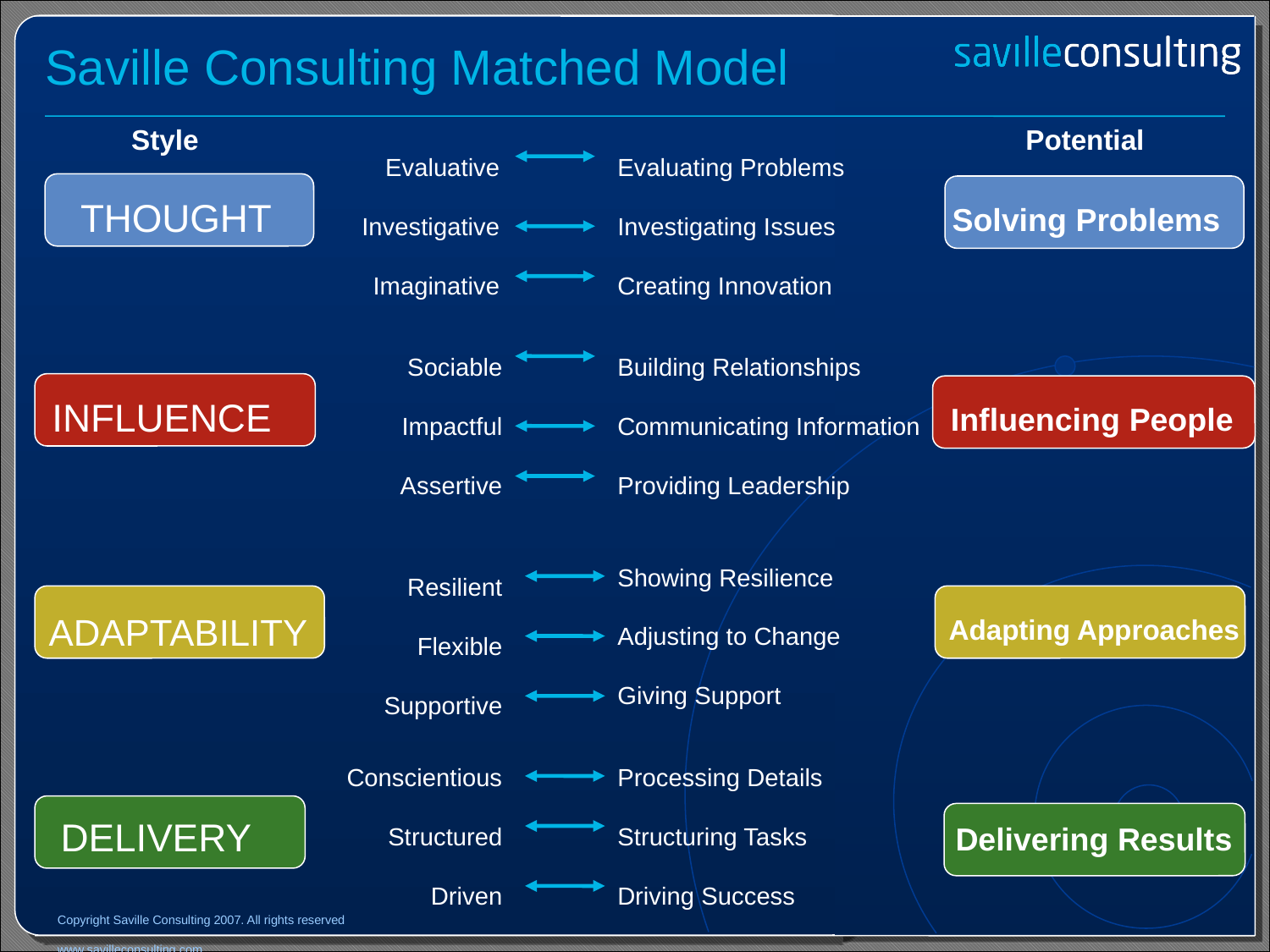

# Saville Consulting Matched Model
Style
Evaluative
Investigative
Imaginative
Evaluating Problems
Investigating Issues
Creating Innovation
Potential

THOUGHT

Solving Problems

Sociable
Impactful
Assertive
Building Relationships
Communicating Information
Providing Leadership

INFLUENCE

Influencing People

Showing Resilience
Adjusting to Change
Giving Support
Resilient
Flexible
Supportive

ADAPTABILITY
Adapting Approaches

Conscientious
Structured
Driven
Processing Details
Structuring Tasks
Driving Success

DELIVERY

Delivering Results